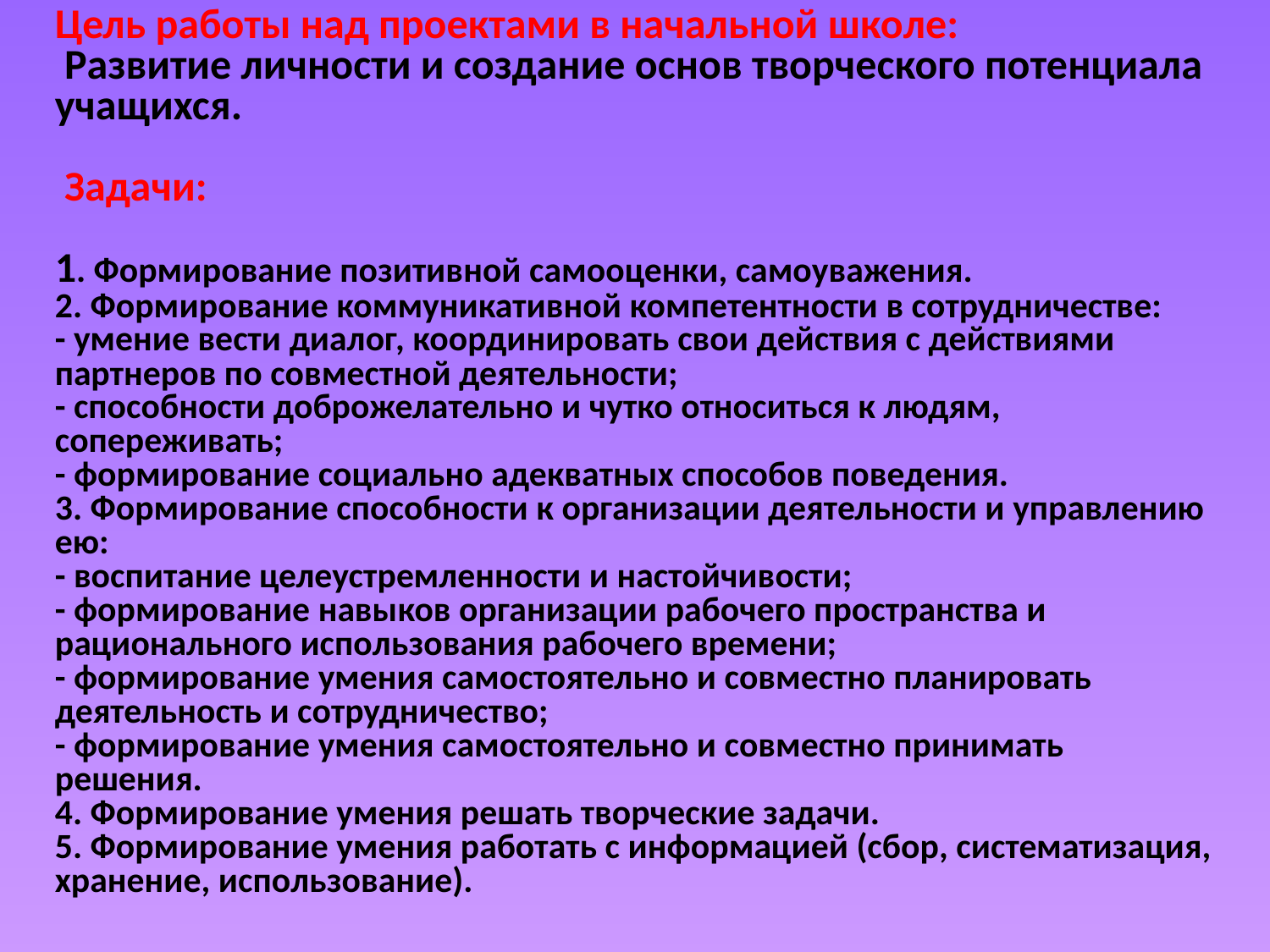

Цель работы над проектами в начальной школе:
 Развитие личности и создание основ творческого потенциала учащихся.

 Задачи:

1. Формирование позитивной самооценки, самоуважения.
2. Формирование коммуникативной компетентности в сотрудничестве:
- умение вести диалог, координировать свои действия с действиями партнеров по совместной деятельности;
- способности доброжелательно и чутко относиться к людям, сопереживать;
- формирование социально адекватных способов поведения.
3. Формирование способности к организации деятельности и управлению ею:
- воспитание целеустремленности и настойчивости;
- формирование навыков организации рабочего пространства и рационального использования рабочего времени;
- формирование умения самостоятельно и совместно планировать деятельность и сотрудничество;
- формирование умения самостоятельно и совместно принимать решения.
4. Формирование умения решать творческие задачи.
5. Формирование умения работать с информацией (сбор, систематизация, хранение, использование).